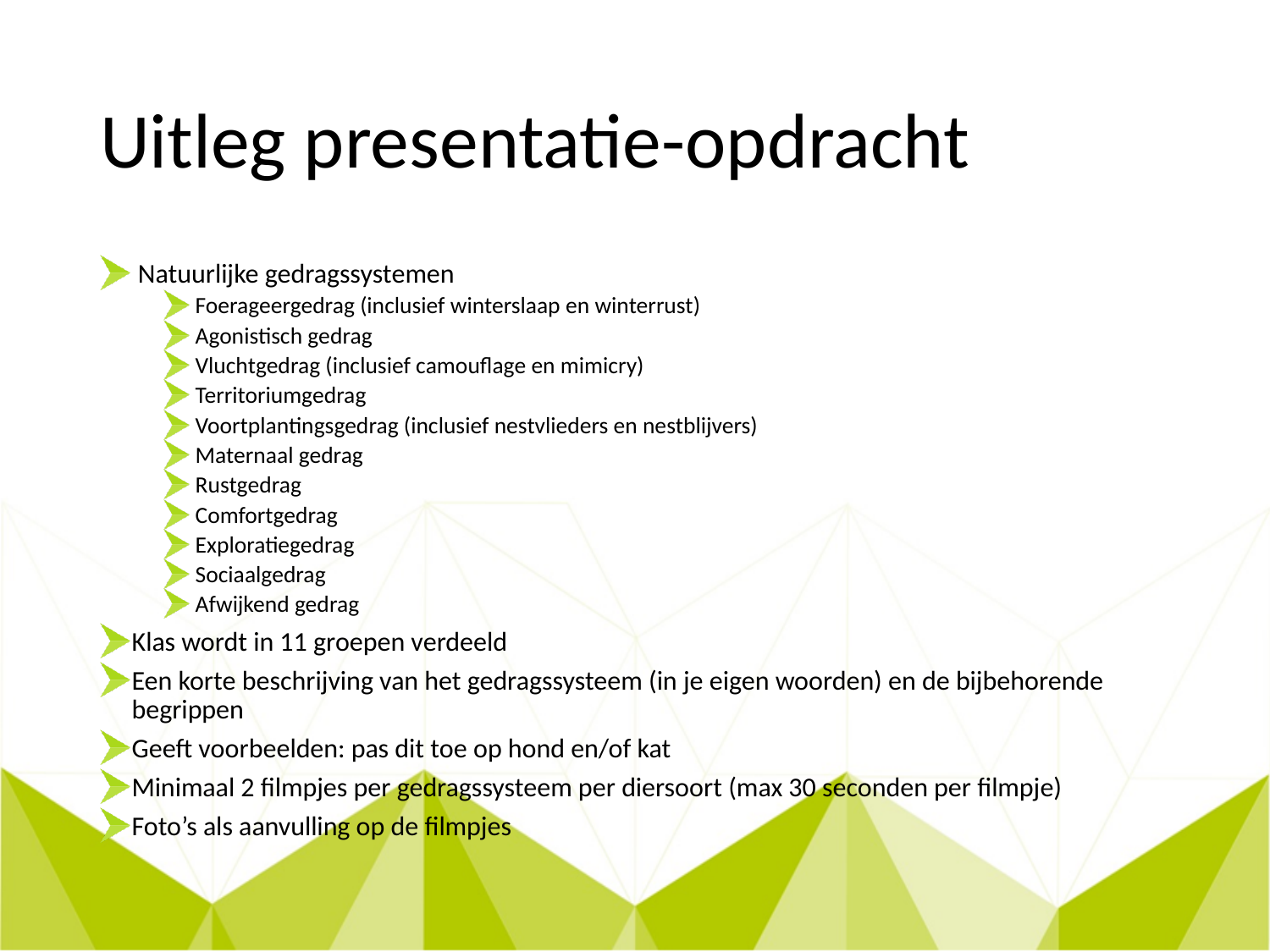

# Uitleg presentatie-opdracht
 Natuurlijke gedragssystemen
Foerageergedrag (inclusief winterslaap en winterrust)
Agonistisch gedrag
Vluchtgedrag (inclusief camouflage en mimicry)
Territoriumgedrag
Voortplantingsgedrag (inclusief nestvlieders en nestblijvers)
Maternaal gedrag
Rustgedrag
Comfortgedrag
Exploratiegedrag
Sociaalgedrag
Afwijkend gedrag
Klas wordt in 11 groepen verdeeld
Een korte beschrijving van het gedragssysteem (in je eigen woorden) en de bijbehorende begrippen
Geeft voorbeelden: pas dit toe op hond en/of kat
Minimaal 2 filmpjes per gedragssysteem per diersoort (max 30 seconden per filmpje)
Foto’s als aanvulling op de filmpjes